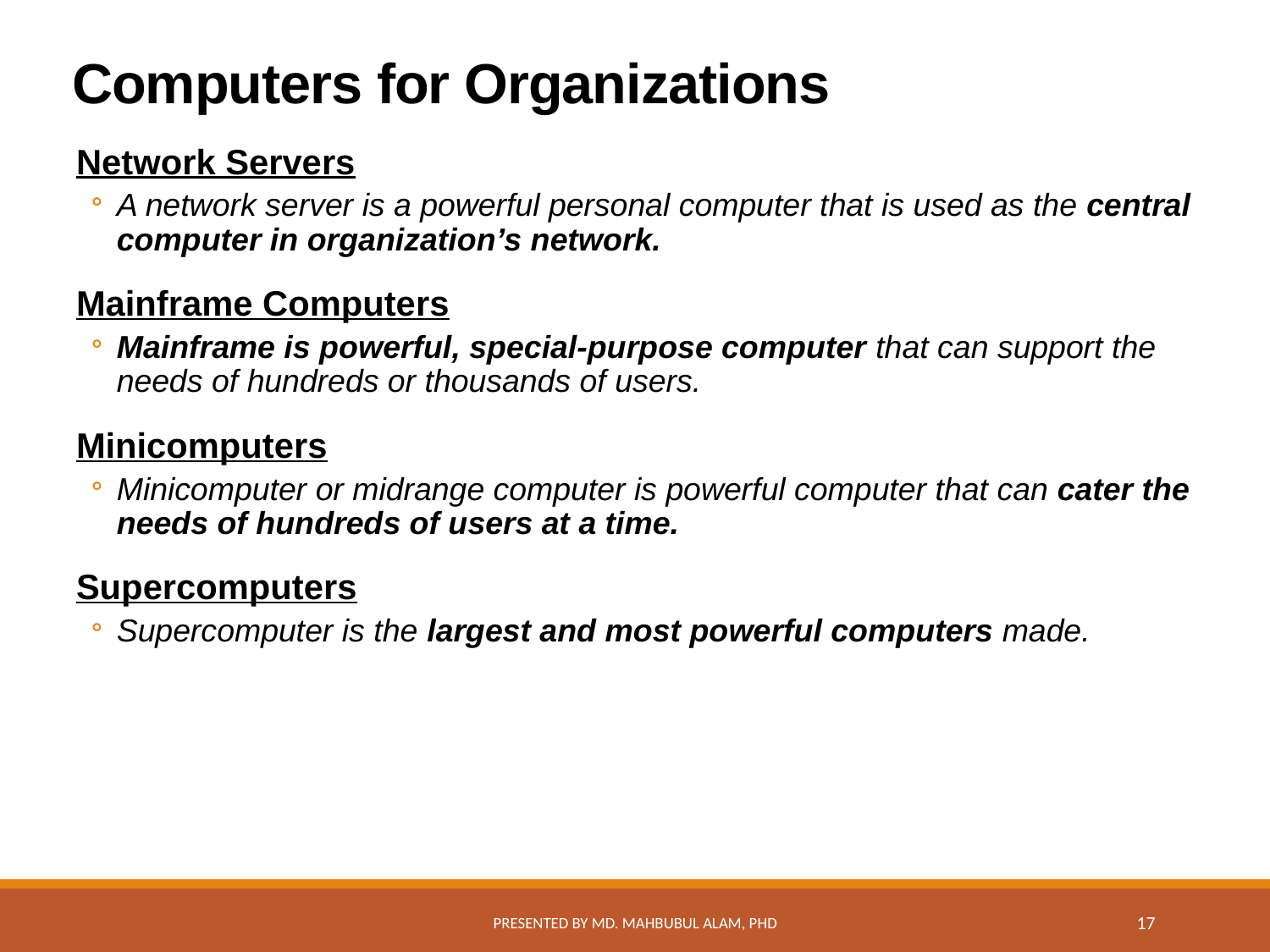

# Computers for Organizations
Network Servers
A network server is a powerful personal computer that is used as the central computer in organization’s network.
Mainframe Computers
Mainframe is powerful, special-purpose computer that can support the needs of hundreds or thousands of users.
Minicomputers
Minicomputer or midrange computer is powerful computer that can cater the needs of hundreds of users at a time.
Supercomputers
Supercomputer is the largest and most powerful computers made.
Presented by Md. Mahbubul Alam, PhD
17